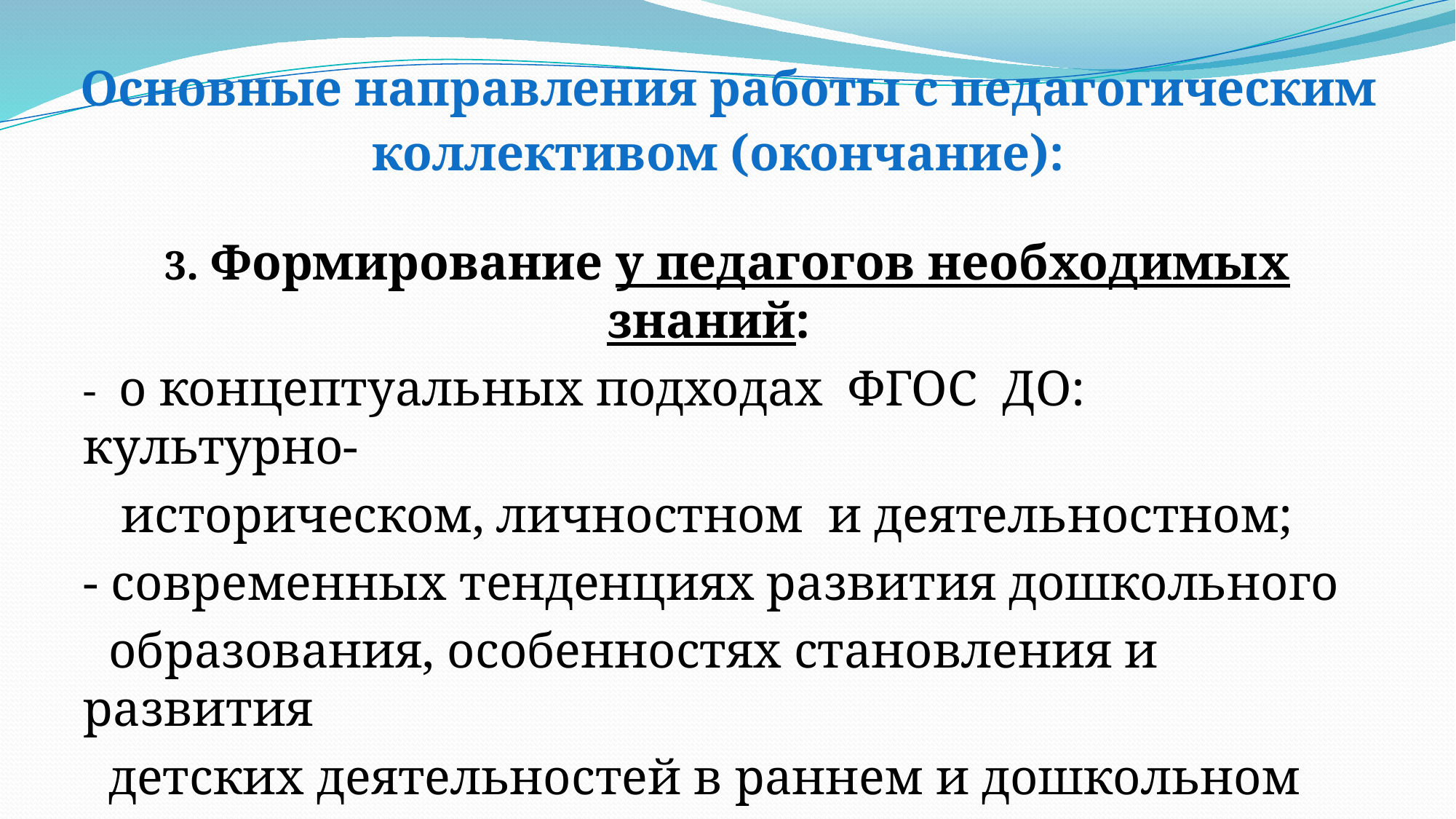

# Основные направления работы с педагогическим коллективом (окончание):
3. Формирование у педагогов необходимых знаний:
-  о концептуальных подходах  ФГОС  ДО: культурно-
   историческом, личностном  и деятельностном;
- современных тенденциях развития дошкольного
  образования, особенностях становления и развития
  детских деятельностей в раннем и дошкольном
  возрасте.